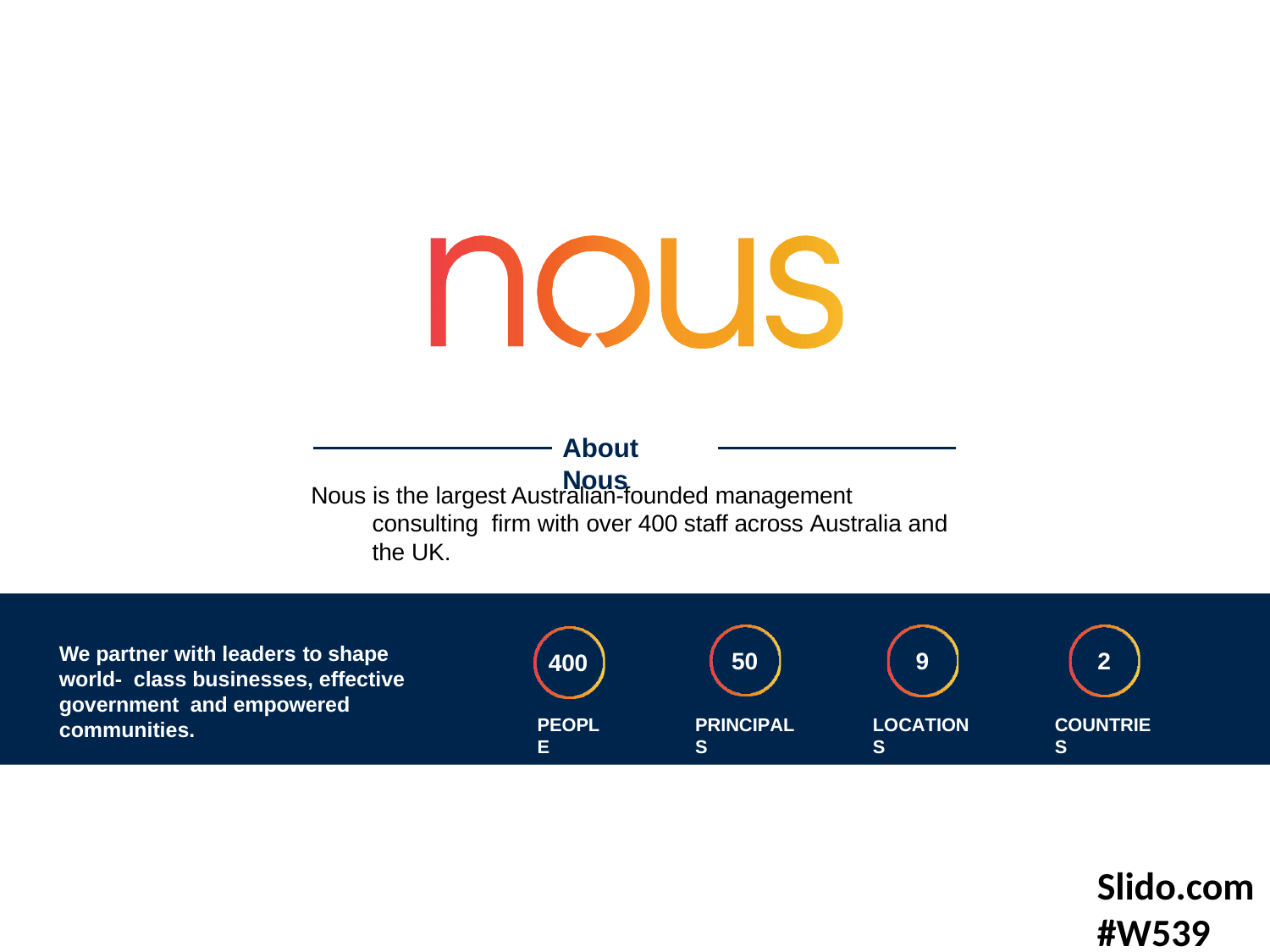

# About Nous

Nous is the largest Australian-founded management consulting  firm with over 400 staff across Australia and the UK.

We partner with leaders to shape world-  class businesses, effective government  and empowered communities.
50
9
2
400
COUNTRIES
PEOPLE
PRINCIPALS
LOCATIONS
Slido.com #W539